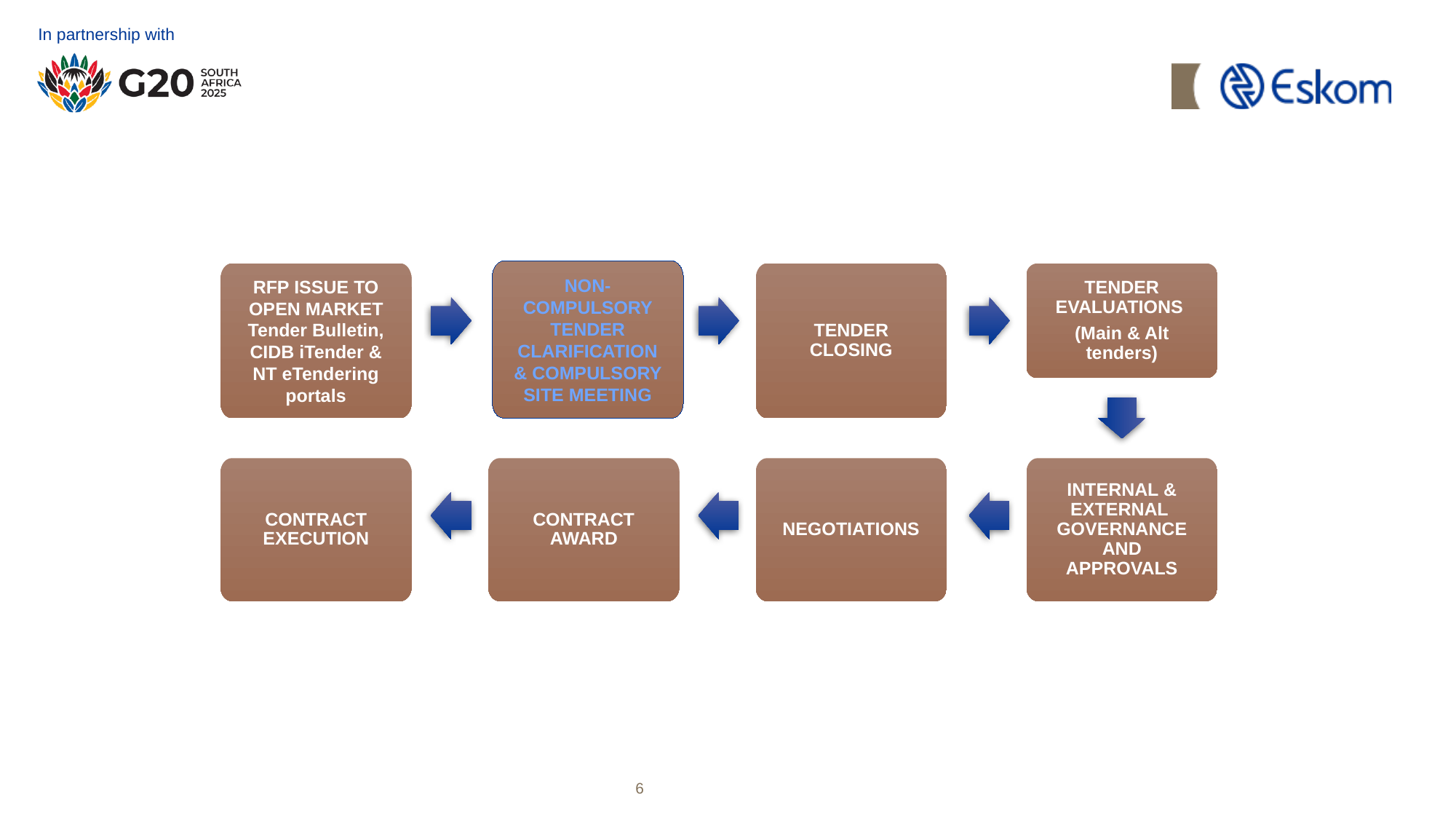

# Invitation to Tender (ITT) / Request for Proposal (RFP) Commercial Process
NON-COMPULSORY TENDER CLARIFICATION & COMPULSORY SITE MEETING
RFP ISSUE TO
OPEN MARKET
Tender Bulletin, CIDB iTender &
NT eTendering portals
TENDER CLOSING
TENDER EVALUATIONS
(Main & Alt tenders)

CONTRACT EXECUTION
CONTRACT AWARD
NEGOTIATIONS
INTERNAL & EXTERNAL  GOVERNANCE AND APPROVALS

6